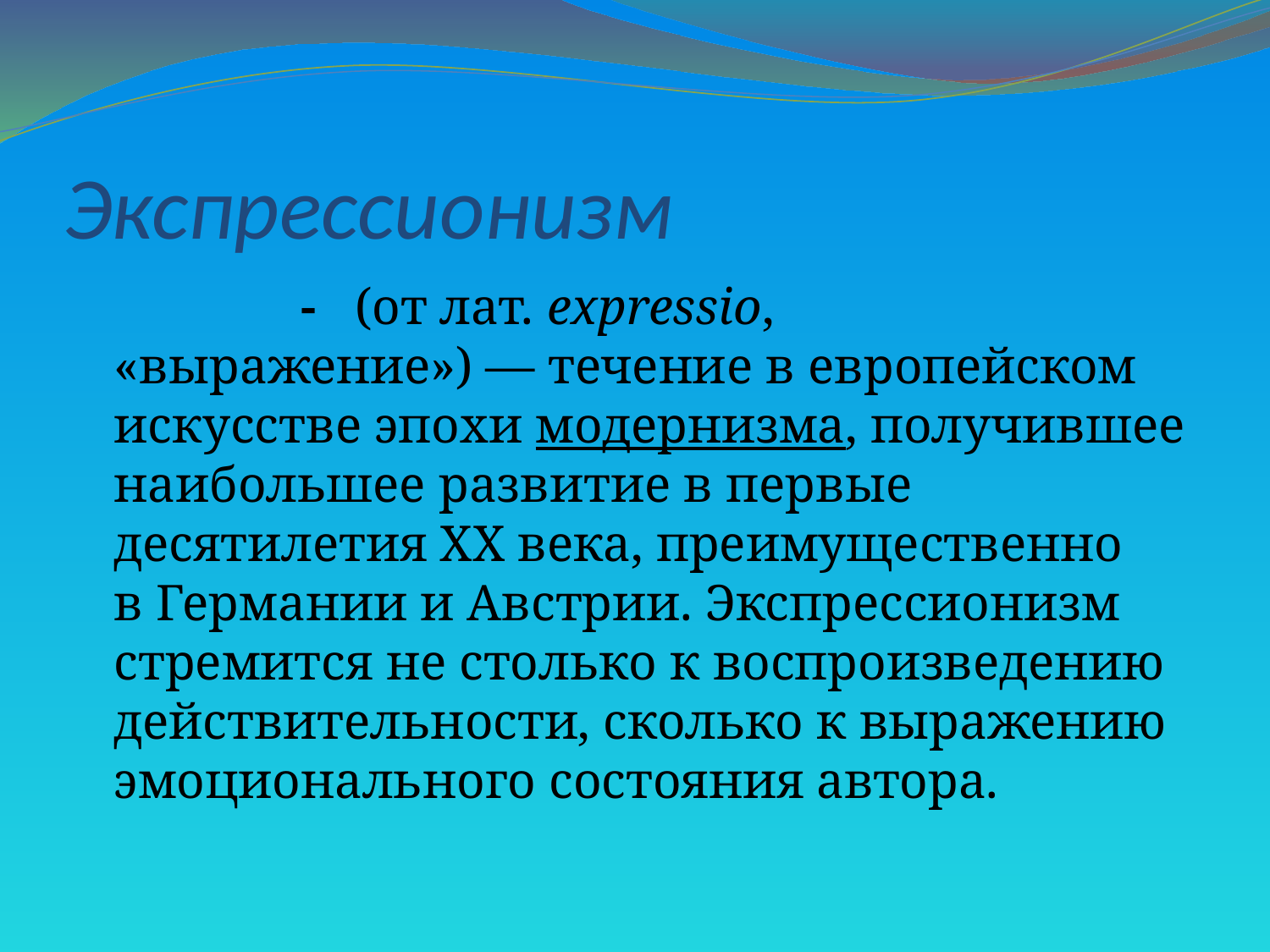

# Экспрессионизм
                   -   (от лат. expressio, «выражение») — течение в европейском искусстве эпохи модернизма, получившее наибольшее развитие в первые десятилетия XX века, преимущественно в Германии и Австрии. Экспрессионизм стремится не столько к воспроизведению действительности, сколько к выражению эмоционального состояния автора.